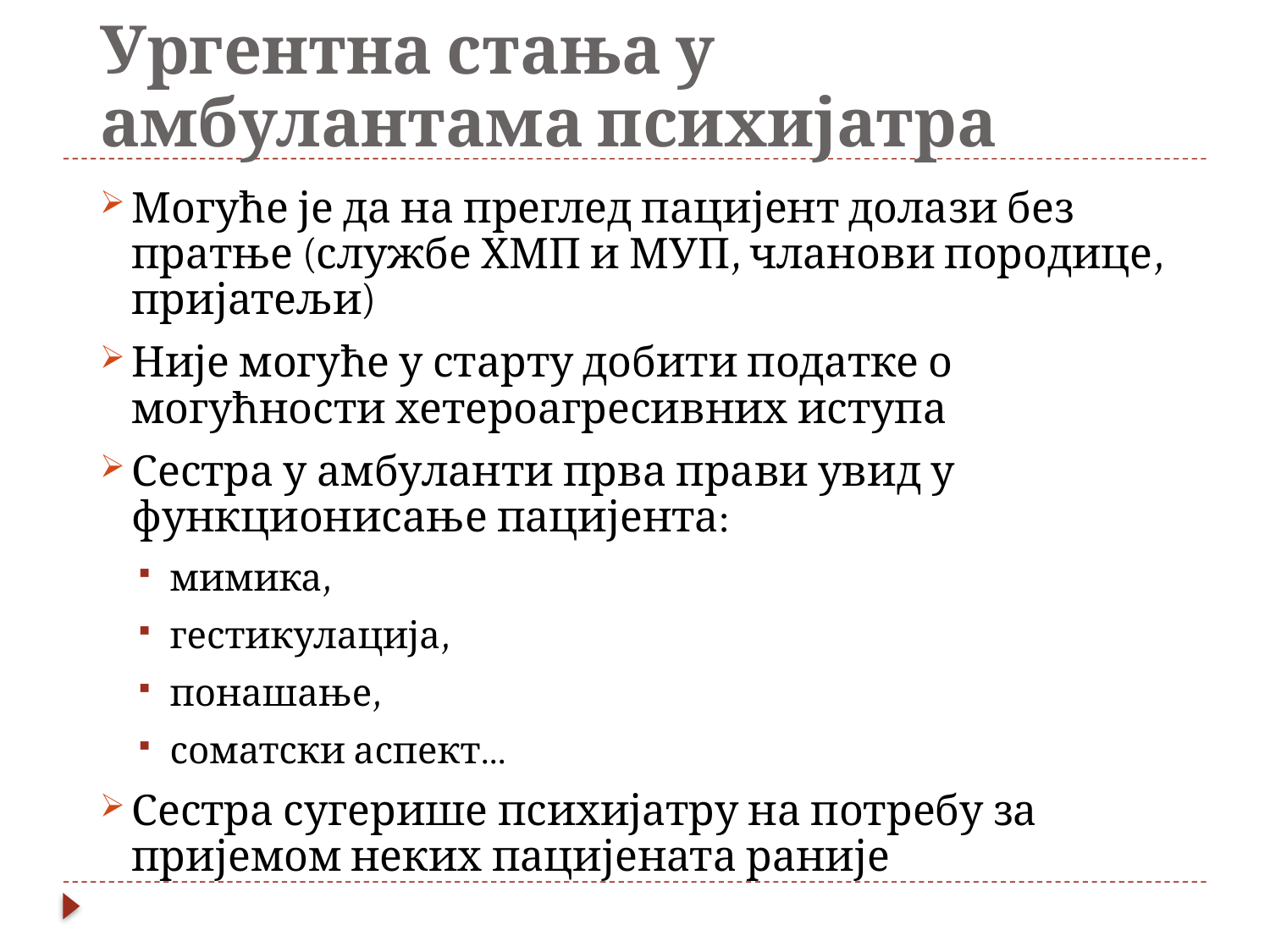

# Ургентна стања у амбулантама психијатра
Могуће је да на преглед пацијент долази без пратње (службе ХМП и МУП, чланови породице, пријатељи)
Није могуће у старту добити податке о могућности хетероагресивних иступа
Сестра у амбуланти прва прави увид у функционисање пацијента:
мимика,
гестикулација,
понашање,
соматски аспект...
Сестра сугерише психијатру на потребу за пријемом неких пацијената раније